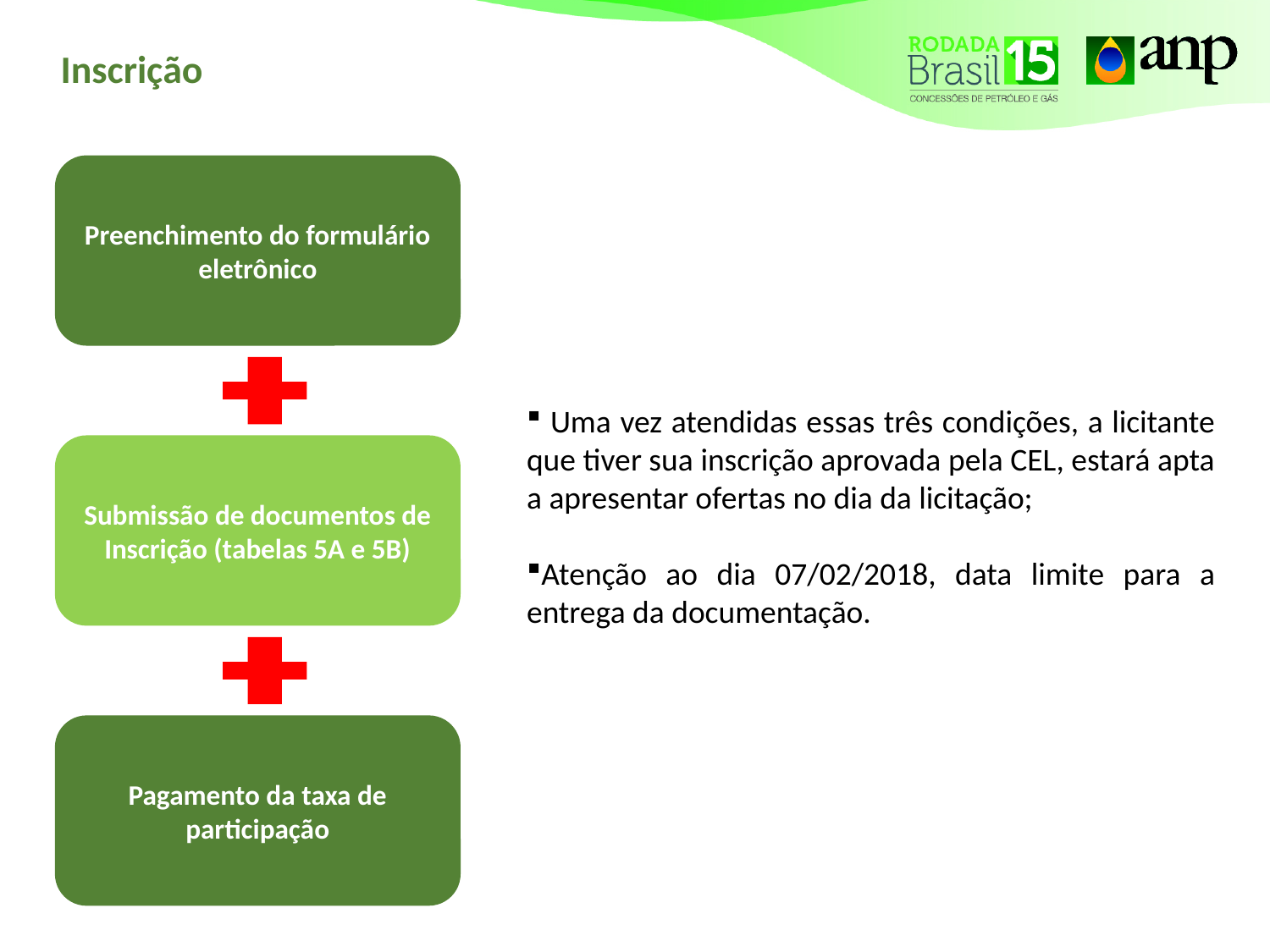

# Inscrição
Preenchimento do formulário eletrônico

Submissão de documentos de Inscrição (tabelas 5A e 5B)

Pagamento da taxa de participação

 Uma vez atendidas essas três condições, a licitante que tiver sua inscrição aprovada pela CEL, estará apta a apresentar ofertas no dia da licitação;

Atenção ao dia 07/02/2018, data limite para a entrega da documentação.